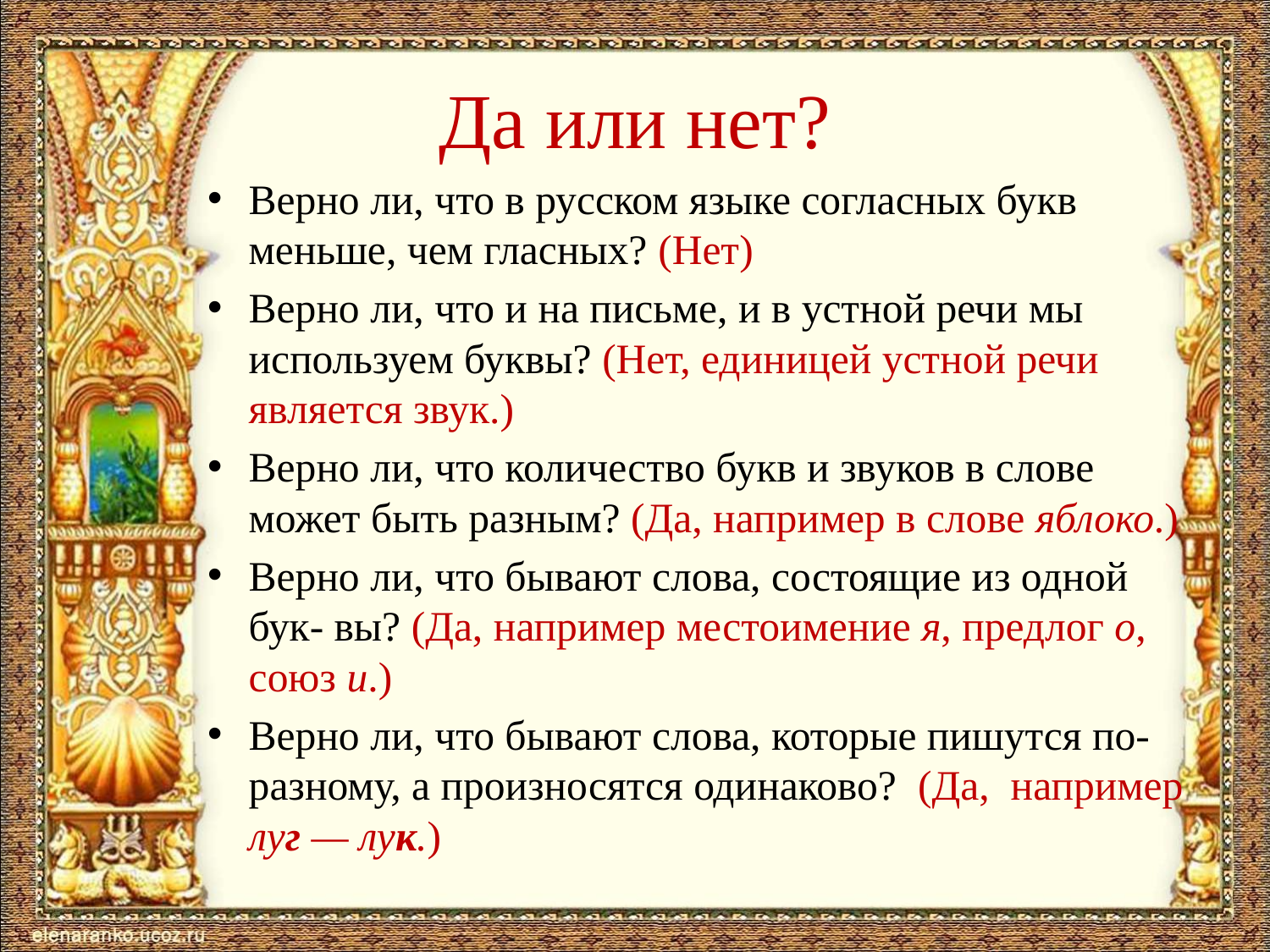

# Да или нет?
Верно ли, что в русском языке согласных букв меньше, чем гласных? (Нет)
Верно ли, что и на письме, и в устной речи мы используем буквы? (Нет, единицей устной речи является звук.)
Верно ли, что количество букв и звуков в слове может быть разным? (Да, например в слове яблоко.)
Верно ли, что бывают слова, состоящие из одной бук- вы? (Да, например местоимение я, предлог о, союз и.)
Верно ли, что бывают слова, которые пишутся по-разному, а произносятся одинаково?  (Да,  например луг — лук.)